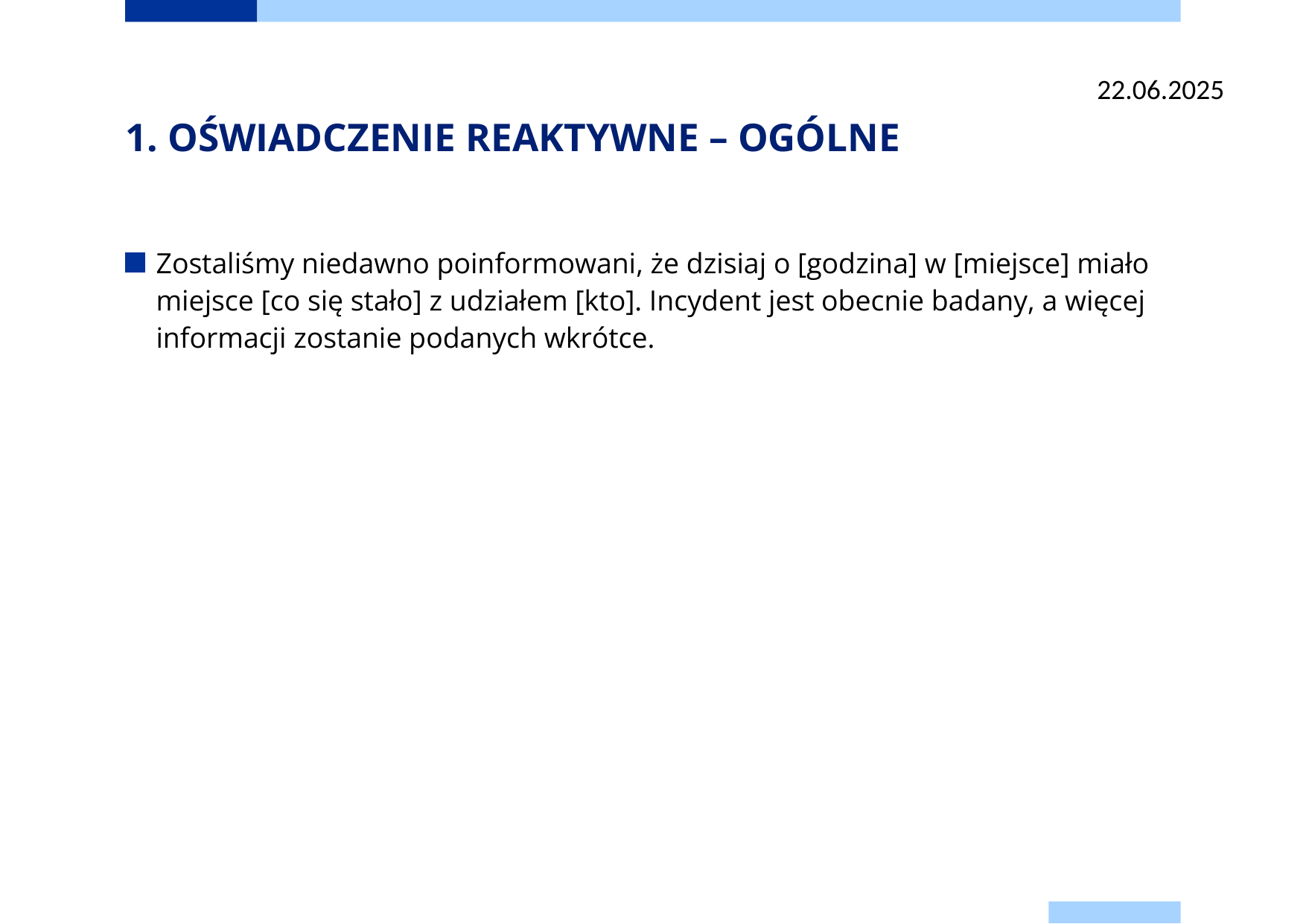

22.06.2025
# 1. OŚWIADCZENIE REAKTYWNE – OGÓLNE⠀⠀⠀⠀⠀⠀⠀⠀⠀
Zostaliśmy niedawno poinformowani, że dzisiaj o [godzina] w [miejsce] miało miejsce [co się stało] z udziałem [kto]. Incydent jest obecnie badany, a więcej informacji zostanie podanych wkrótce.